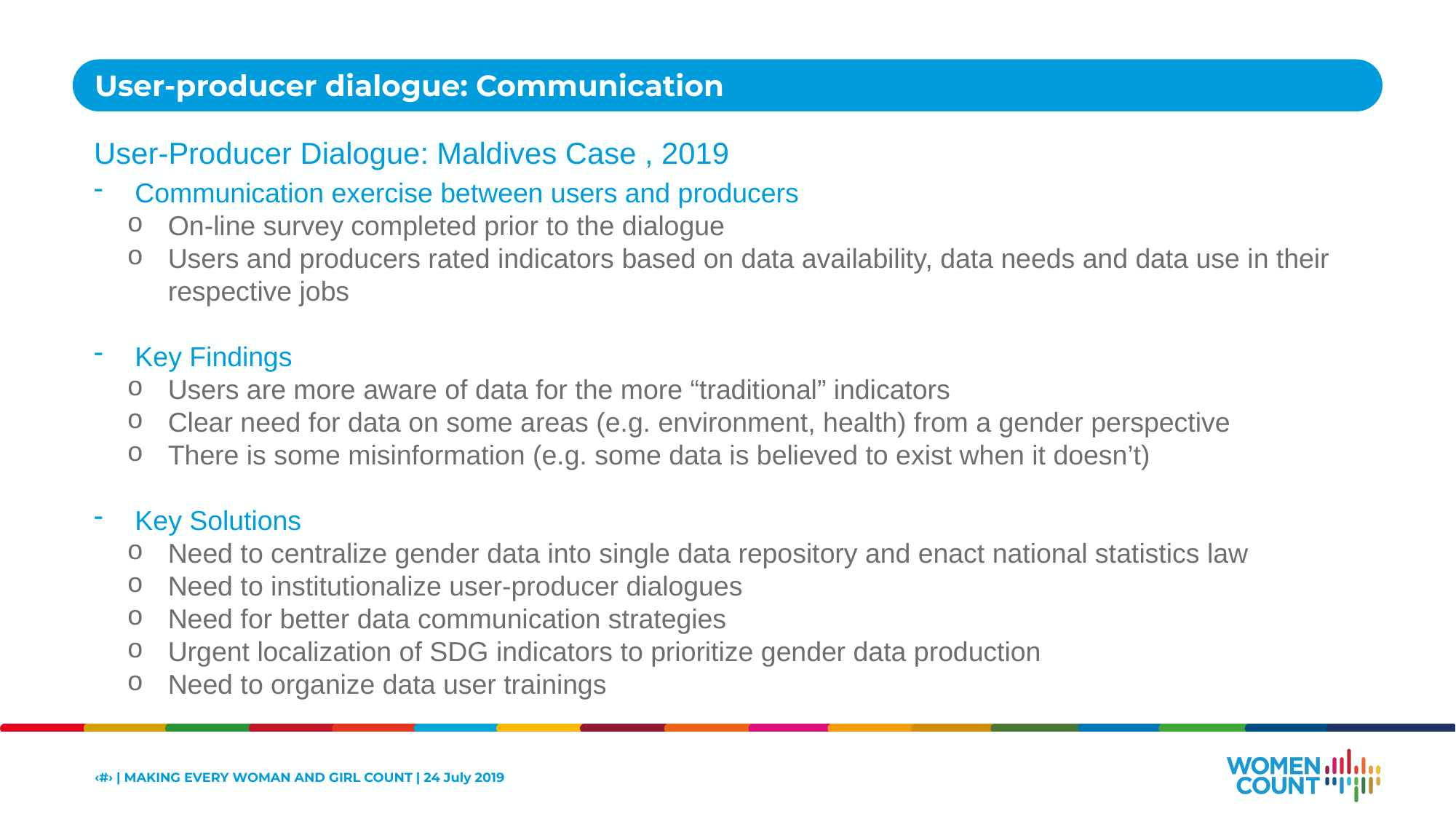

User-producer dialogue: Communication
User-Producer Dialogue: Maldives Case , 2019
Communication exercise between users and producers
On-line survey completed prior to the dialogue
Users and producers rated indicators based on data availability, data needs and data use in their respective jobs

Key Findings
Users are more aware of data for the more “traditional” indicators
Clear need for data on some areas (e.g. environment, health) from a gender perspective
There is some misinformation (e.g. some data is believed to exist when it doesn’t)

Key Solutions
Need to centralize gender data into single data repository and enact national statistics law
Need to institutionalize user-producer dialogues
Need for better data communication strategies
Urgent localization of SDG indicators to prioritize gender data production
Need to organize data user trainings

‹#› | MAKING EVERY WOMAN AND GIRL COUNT | 24 July 2019